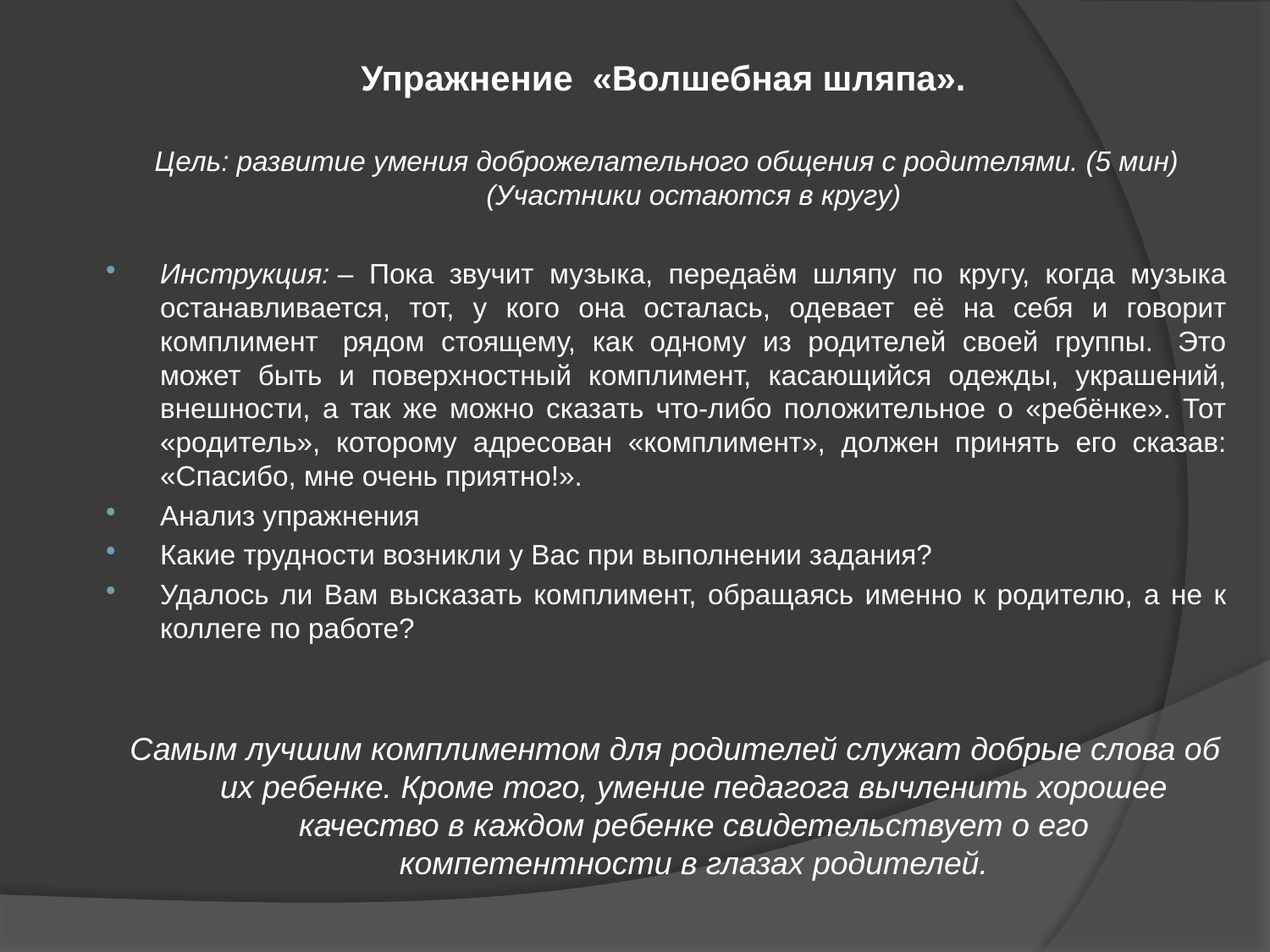

Упражнение  «Волшебная шляпа».

Цель: развитие умения доброжелательного общения с родителями. (5 мин) (Участники остаются в кругу)

Инструкция: – Пока звучит музыка, передаём шляпу по кругу, когда музыка останавливается, тот, у кого она осталась, одевает её на себя и говорит комплимент  рядом стоящему, как одному из родителей своей группы.  Это может быть и поверхностный комплимент, касающийся одежды, украшений, внешности, а так же можно сказать что-либо положительное о «ребёнке». Тот «родитель», которому адресован «комплимент», должен принять его сказав: «Спасибо, мне очень приятно!».
Анализ упражнения
Какие трудности возникли у Вас при выполнении задания?
Удалось ли Вам высказать комплимент, обращаясь именно к родителю, а не к коллеге по работе?

  Самым лучшим комплиментом для родителей служат добрые слова об их ребенке. Кроме того, умение педагога вычленить хорошее качество в каждом ребенке свидетельствует о его компетентности в глазах родителей.